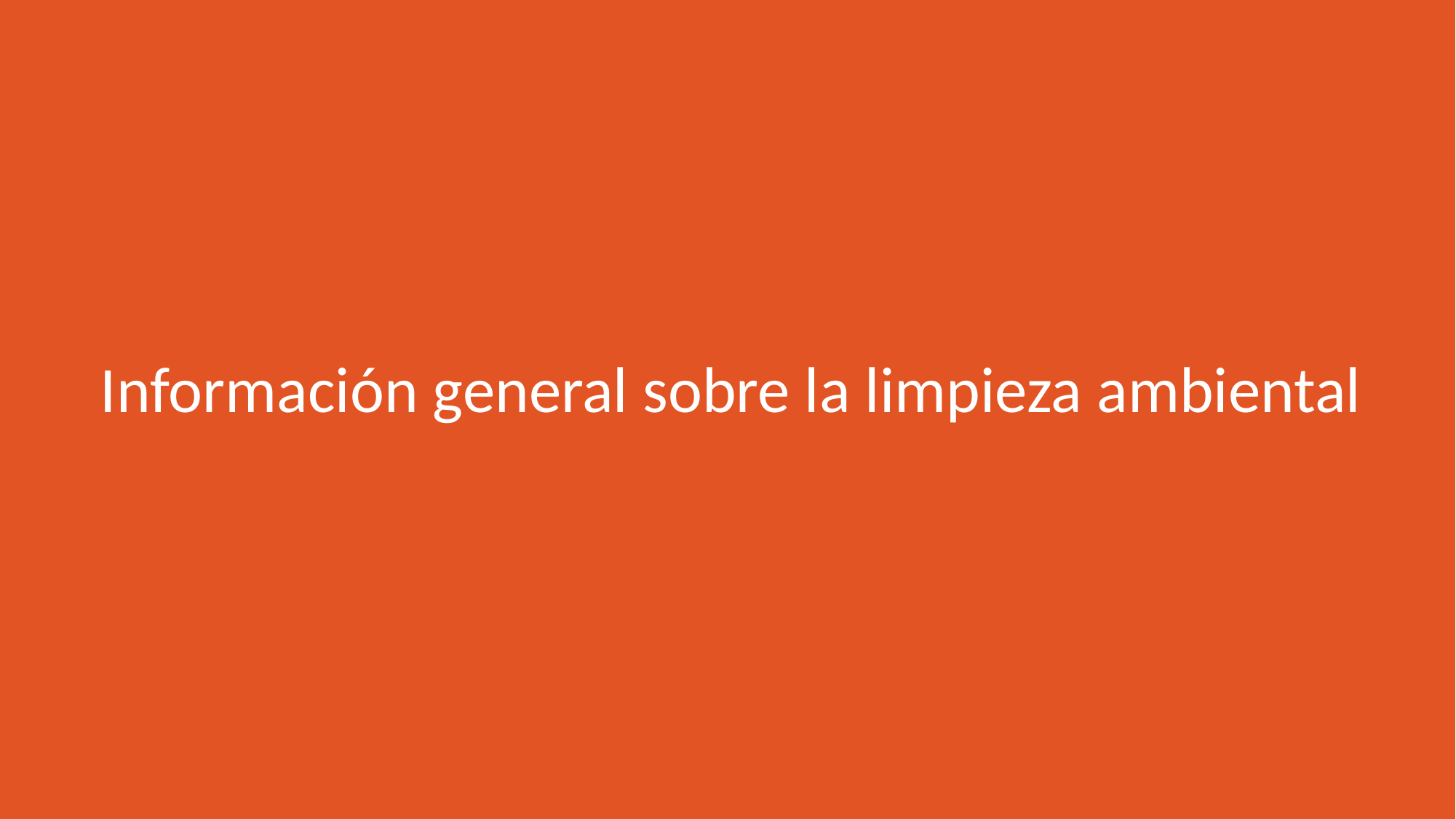

# Información general sobre la limpieza ambiental